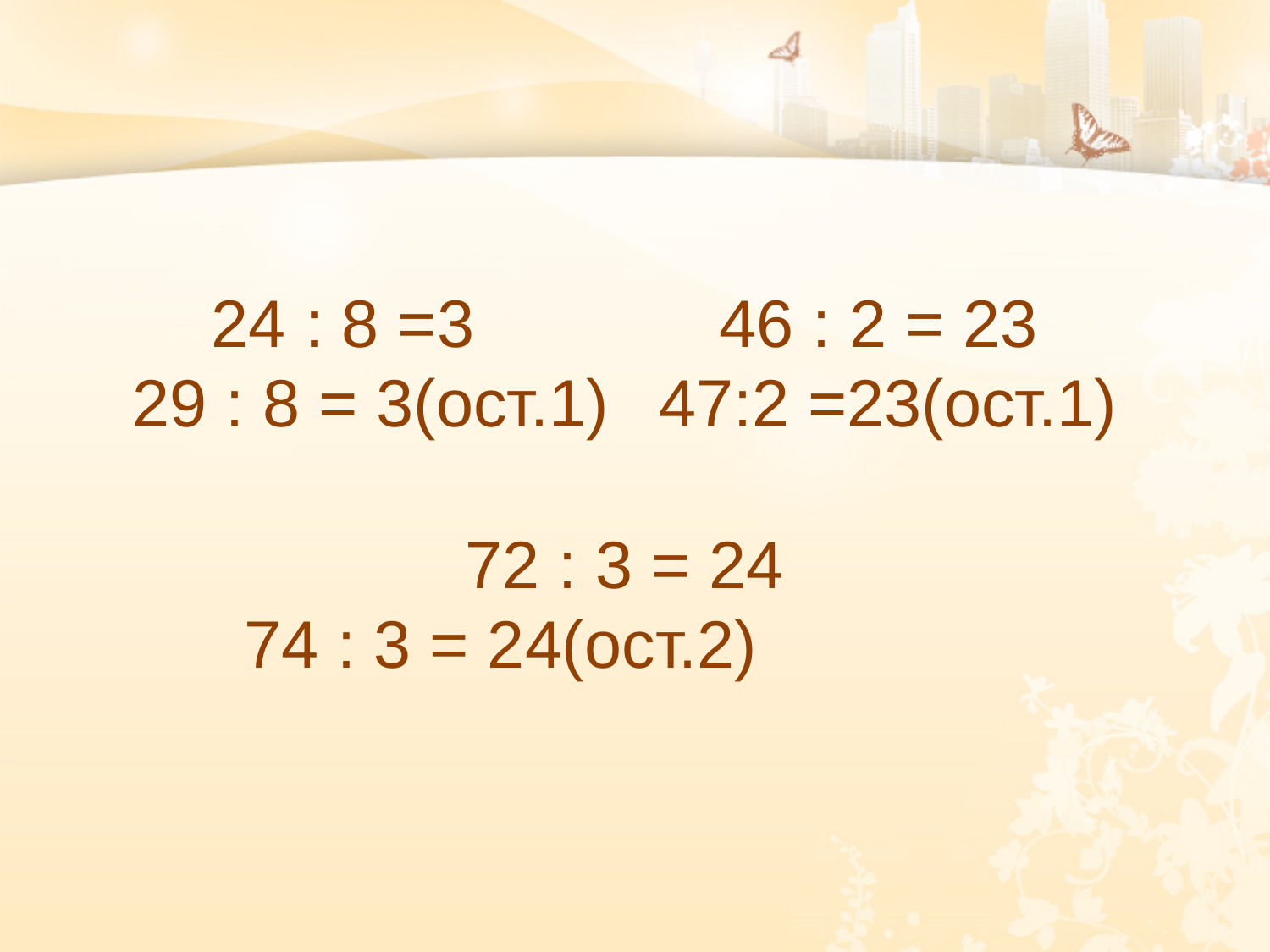

24 : 8 =3		46 : 2 = 23
29 : 8 = 3(ост.1)	 47:2 =23(ост.1)
72 : 3 = 24
74 : 3 = 24(ост.2)